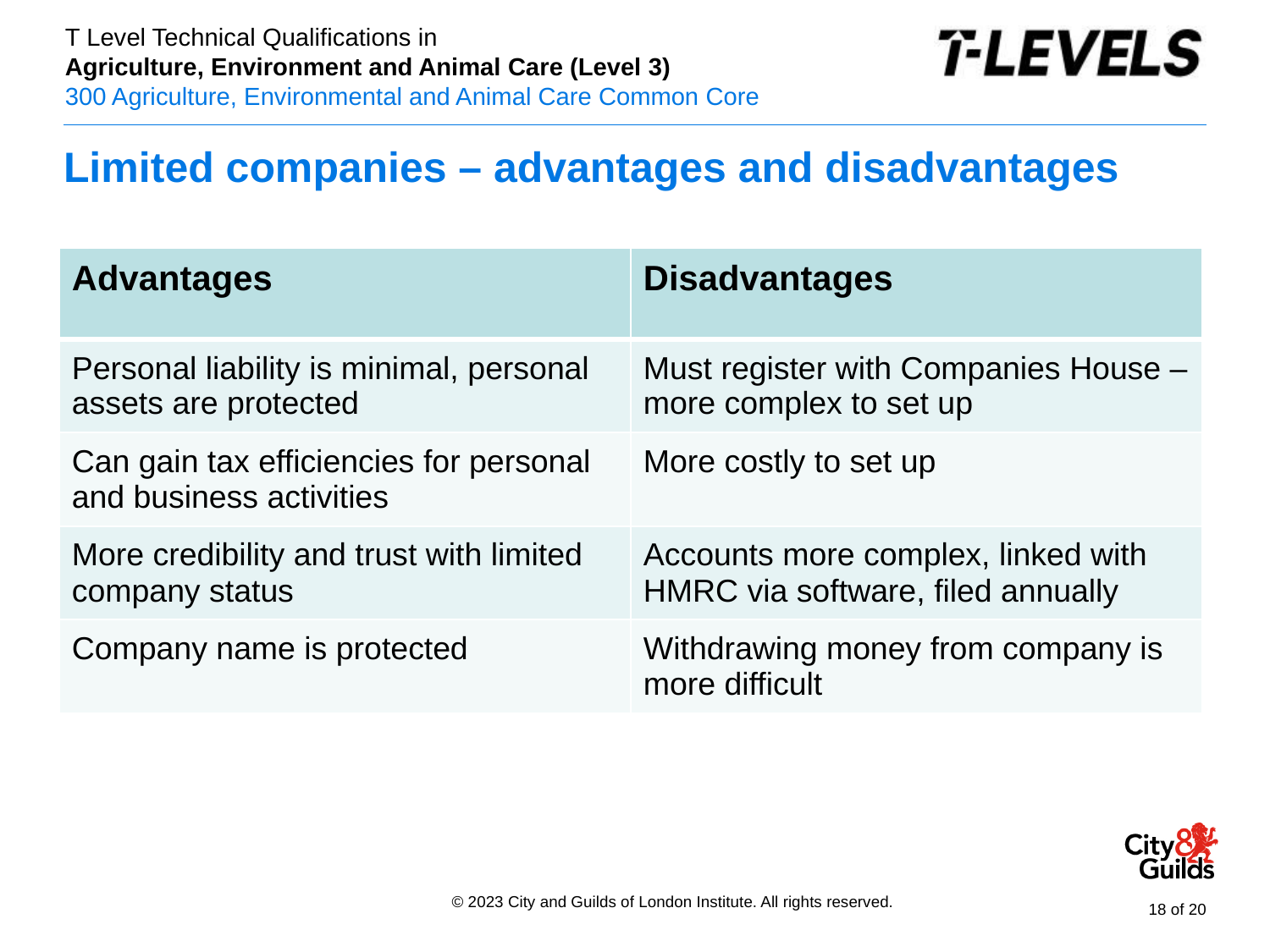

# Limited companies – advantages and disadvantages
| Advantages | Disadvantages |
| --- | --- |
| Personal liability is minimal, personal assets are protected | Must register with Companies House –more complex to set up |
| Can gain tax efficiencies for personal and business activities | More costly to set up |
| More credibility and trust with limited company status | Accounts more complex, linked with HMRC via software, filed annually |
| Company name is protected | Withdrawing money from company is more difficult |